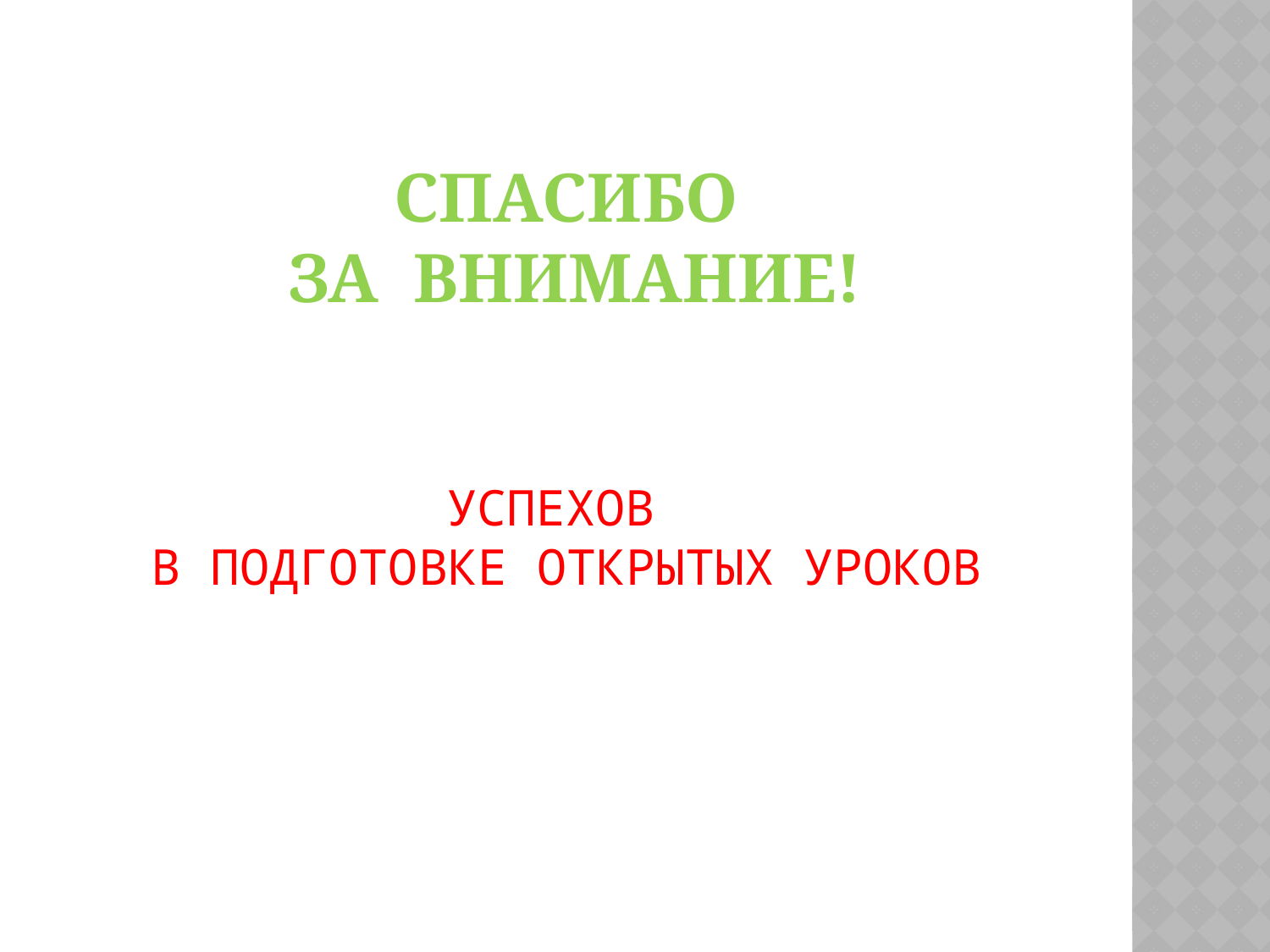

# Спасибо за  внимание! Успехов в подготовке открытых уроков